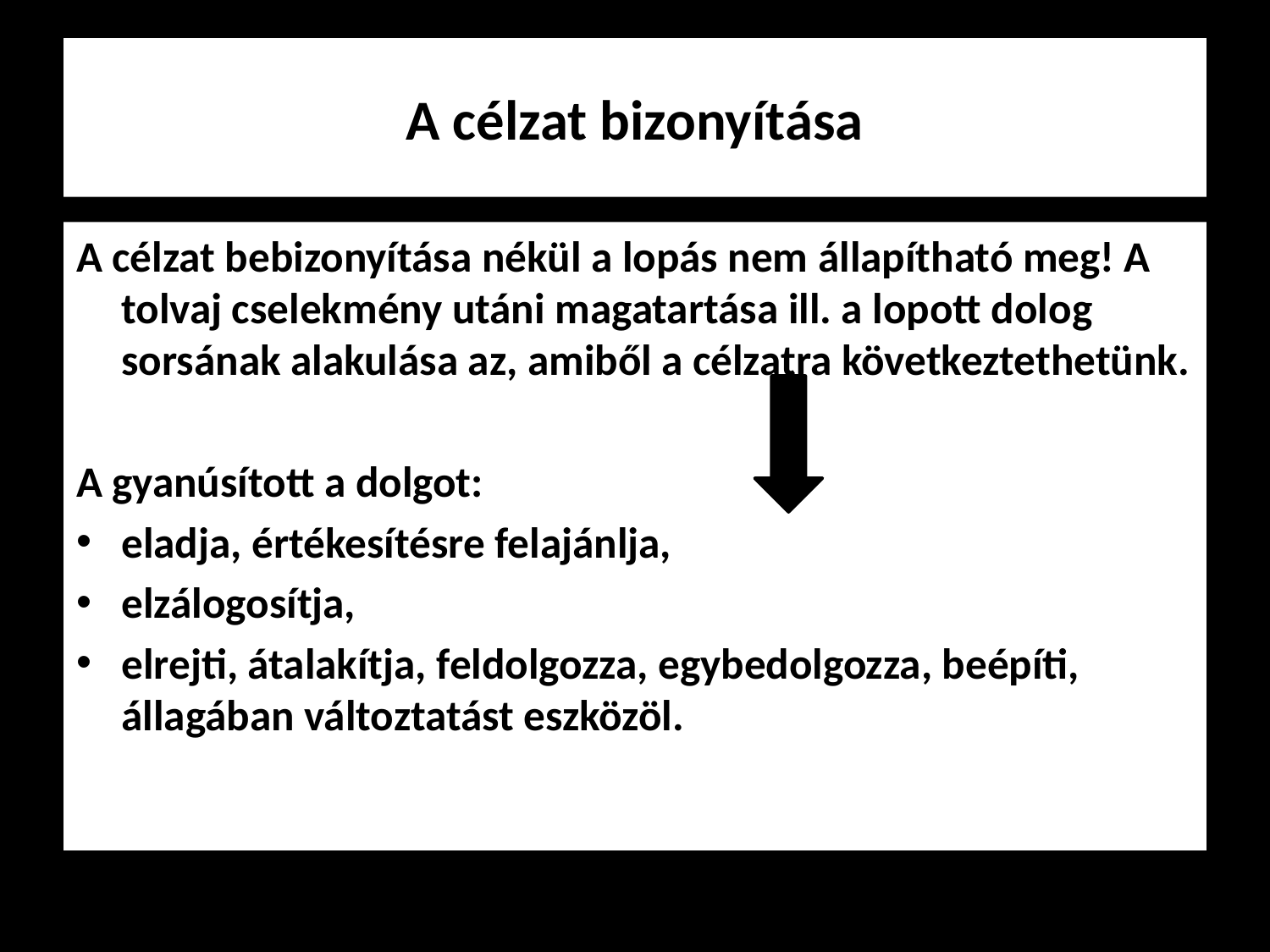

# A célzat bizonyítása
A célzat bebizonyítása nékül a lopás nem állapítható meg! A tolvaj cselekmény utáni magatartása ill. a lopott dolog sorsának alakulása az, amiből a célzatra következtethetünk.

A gyanúsított a dolgot:
eladja, értékesítésre felajánlja,
elzálogosítja,
elrejti, átalakítja, feldolgozza, egybedolgozza, beépíti, állagában változtatást eszközöl.